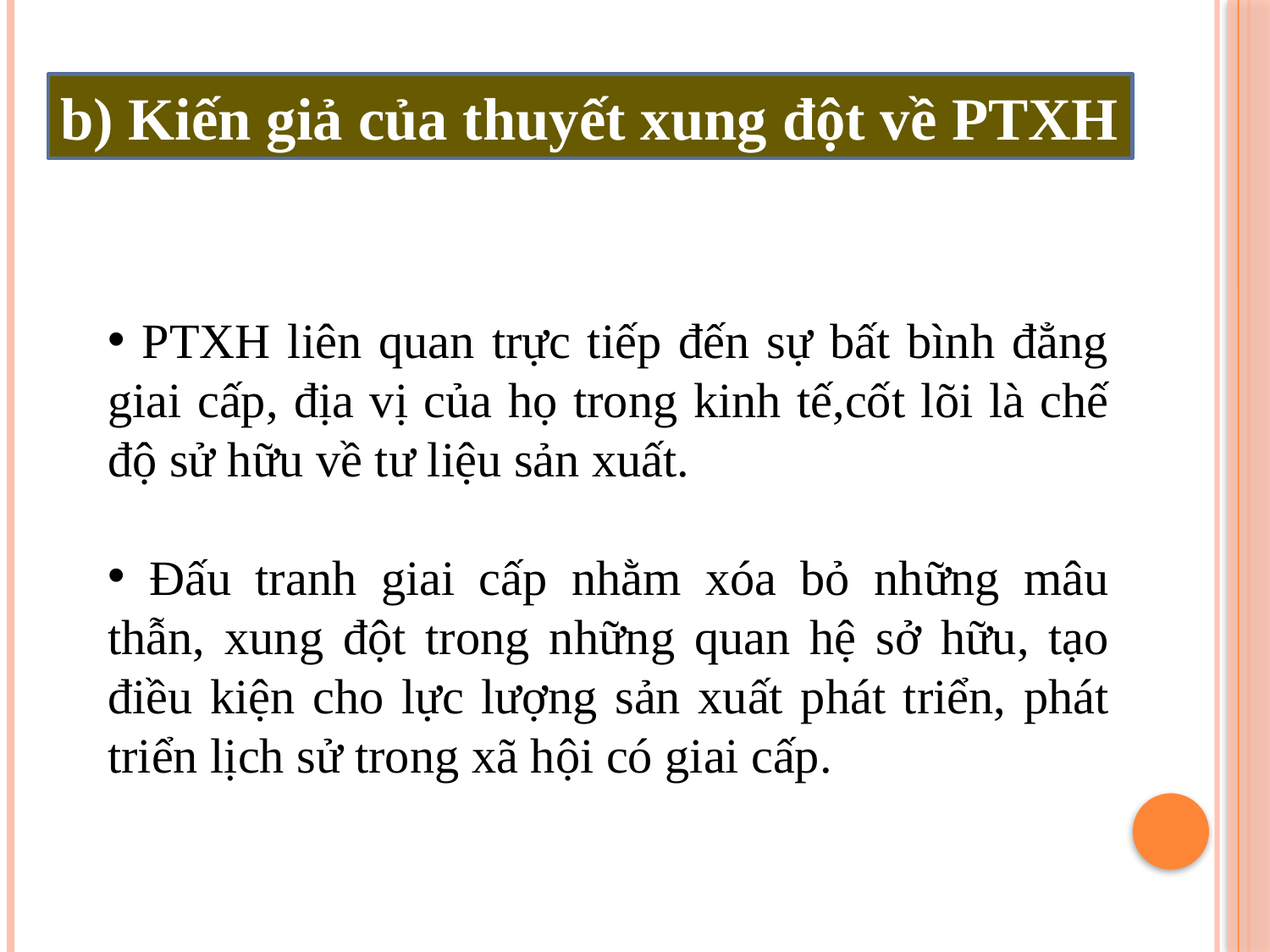

b) Kiến giả của thuyết xung đột về PTXH

 PTXH liên quan trực tiếp đến sự bất bình đẳng giai cấp, địa vị của họ trong kinh tế,cốt lõi là chế độ sử hữu về tư liệu sản xuất.

 Đấu tranh giai cấp nhằm xóa bỏ những mâu thẫn, xung đột trong những quan hệ sở hữu, tạo điều kiện cho lực lượng sản xuất phát triển, phát triển lịch sử trong xã hội có giai cấp.